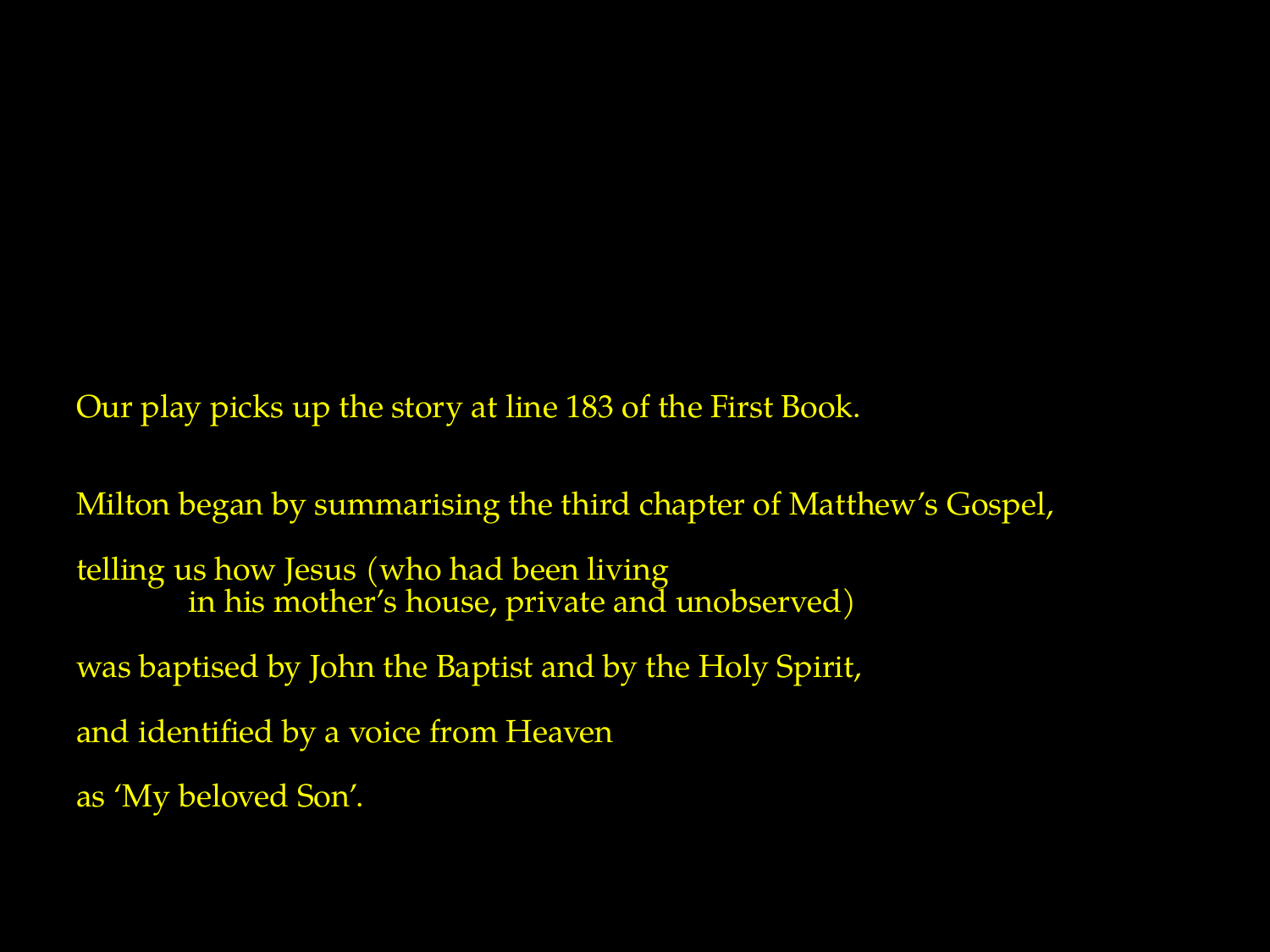

# Our play picks up the story at line 183 of the First Book. Milton began by summarising the third chapter of Matthew’s Gospel, telling us how Jesus (who had been living in his mother’s house, private and unobserved) was baptised by John the Baptist and by the Holy Spirit, and identified by a voice from Heaven as ‘My beloved Son’.